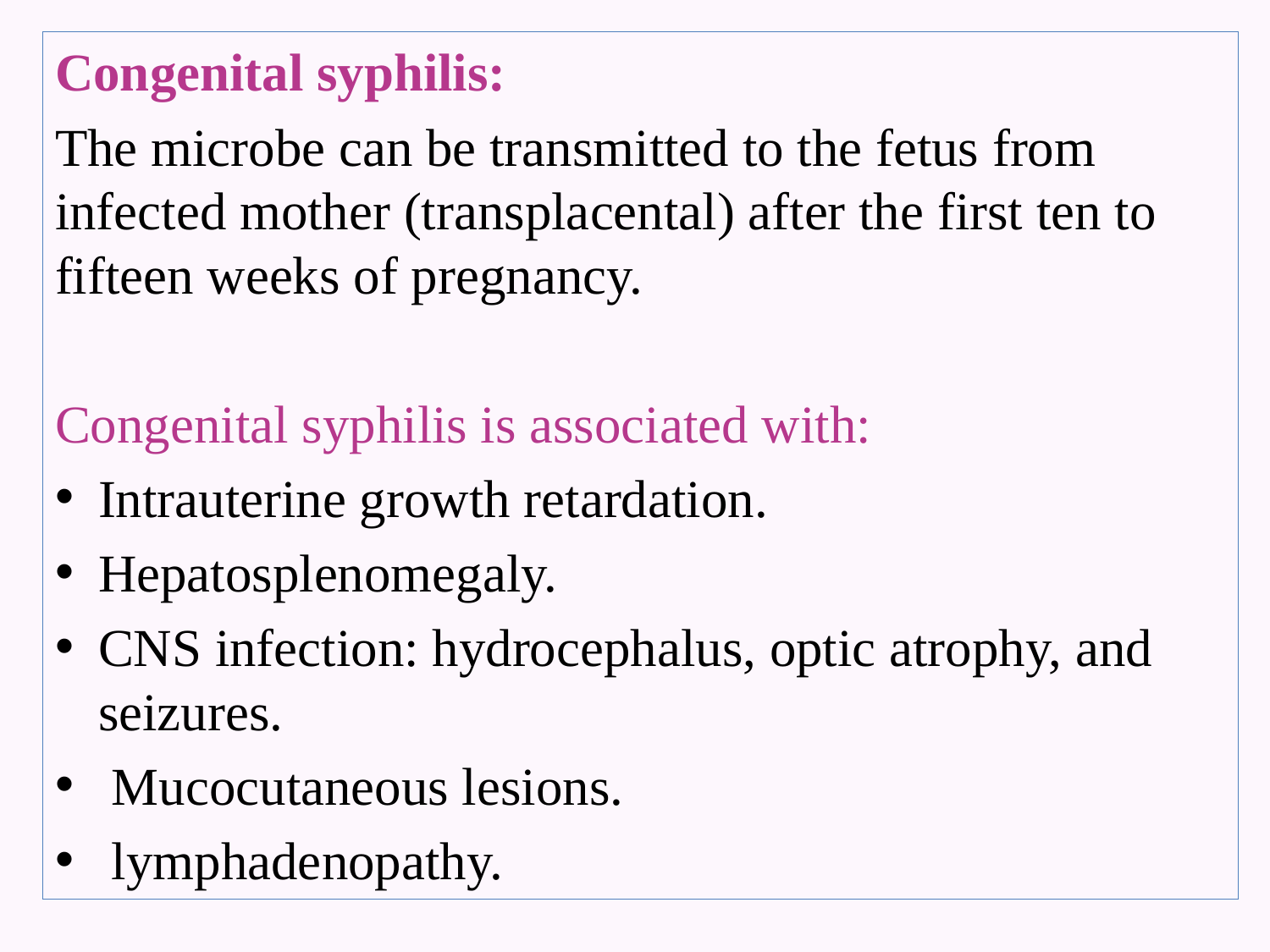

Congenital syphilis:
The microbe can be transmitted to the fetus from infected mother (transplacental) after the first ten to fifteen weeks of pregnancy.

Congenital syphilis is associated with:
Intrauterine growth retardation.
Hepatosplenomegaly.
CNS infection: hydrocephalus, optic atrophy, and seizures.
 Mucocutaneous lesions.
 lymphadenopathy.